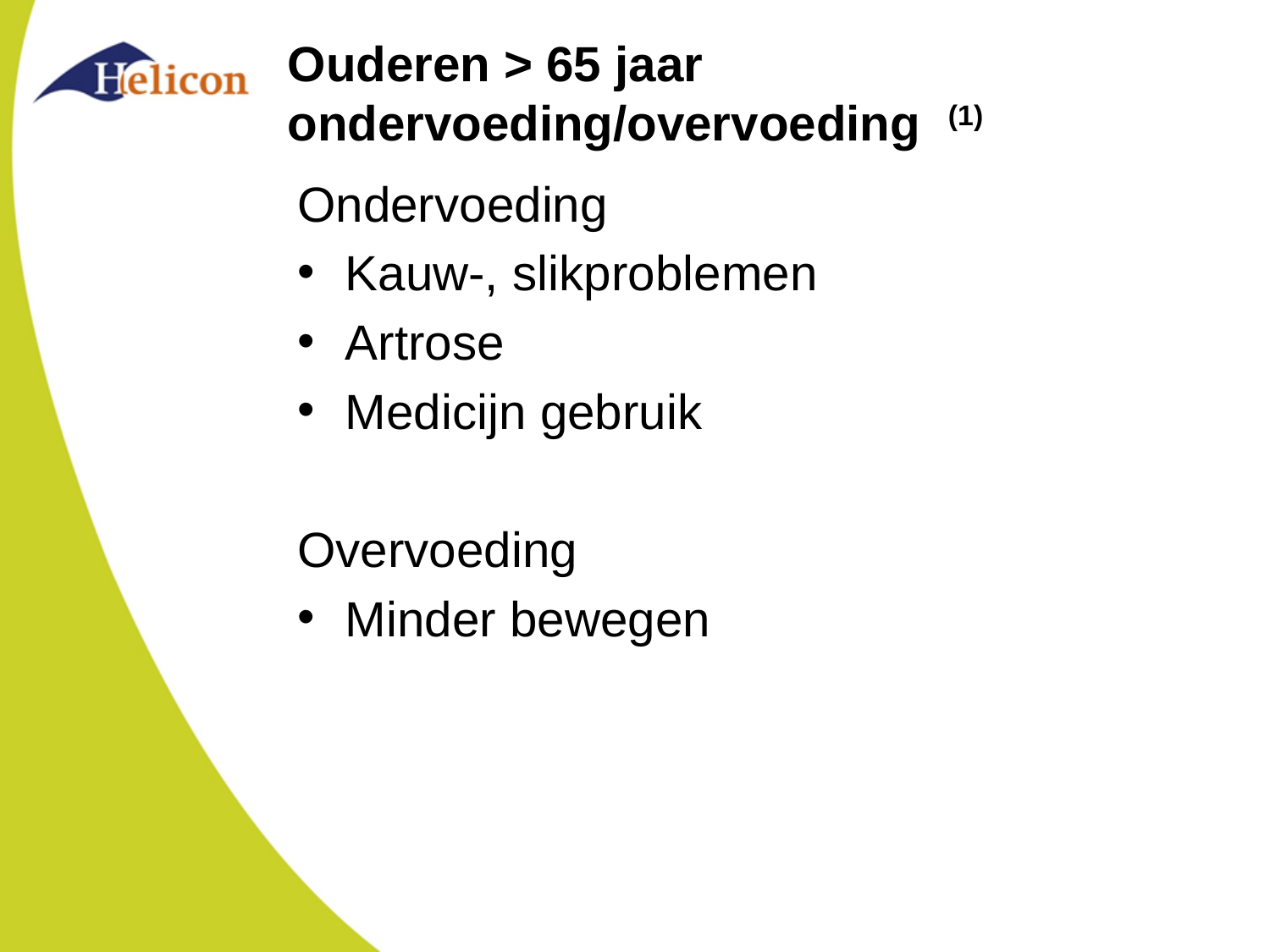

# Ouderen > 65 jaar ondervoeding/overvoeding  (1)
Ondervoeding
Kauw-, slikproblemen
Artrose
Medicijn gebruik

Overvoeding
Minder bewegen